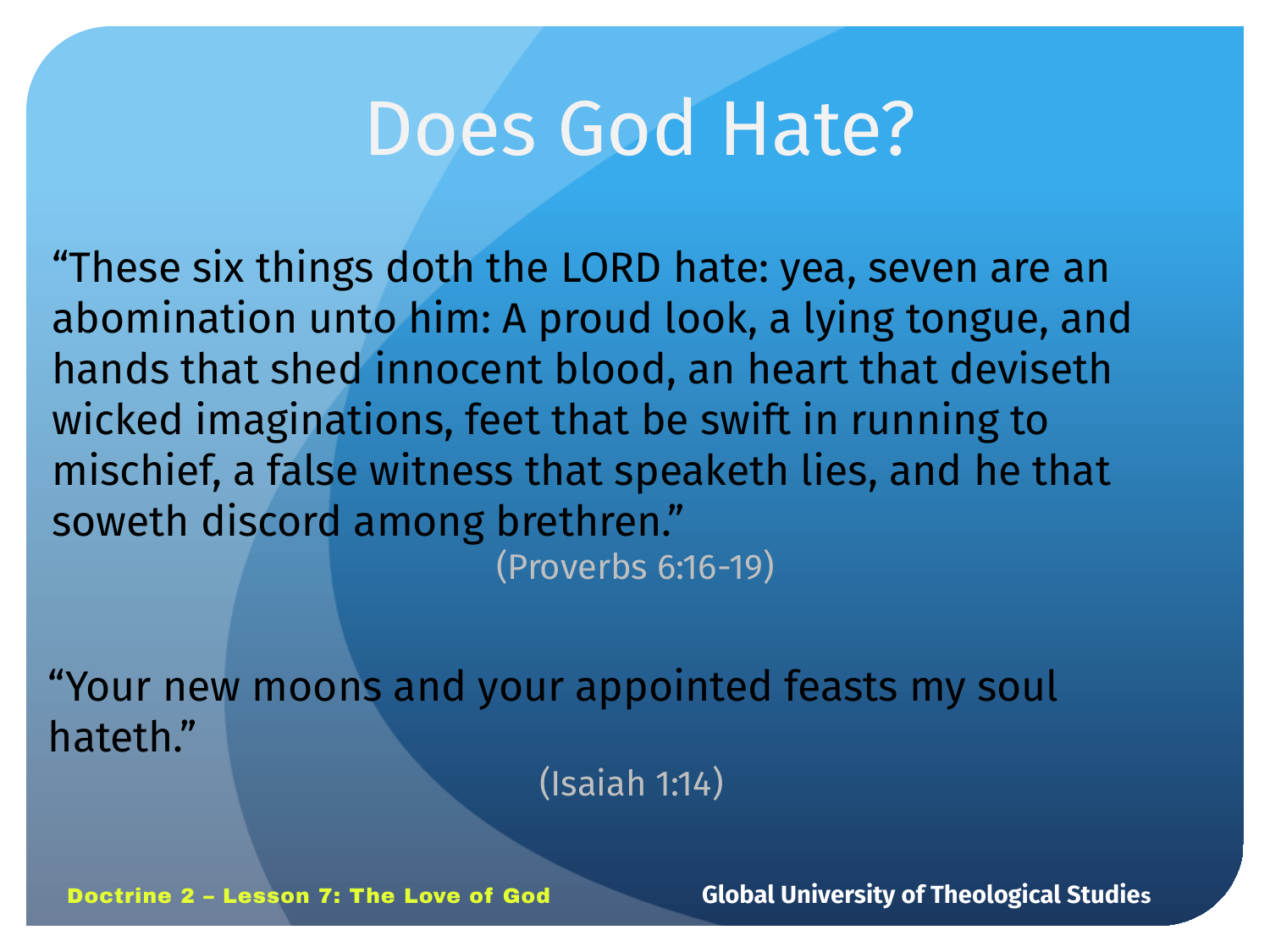

Does God Hate?
“These six things doth the LORD hate: yea, seven are an abomination unto him: A proud look, a lying tongue, and hands that shed innocent blood, an heart that deviseth wicked imaginations, feet that be swift in running to mischief, a false witness that speaketh lies, and he that soweth discord among brethren.”
(Proverbs 6:16-19)
“Your new moons and your appointed feasts my soul hateth.”
(Isaiah 1:14)
Doctrine 2 – Lesson 7: The Love of God		Global University of Theological Studies